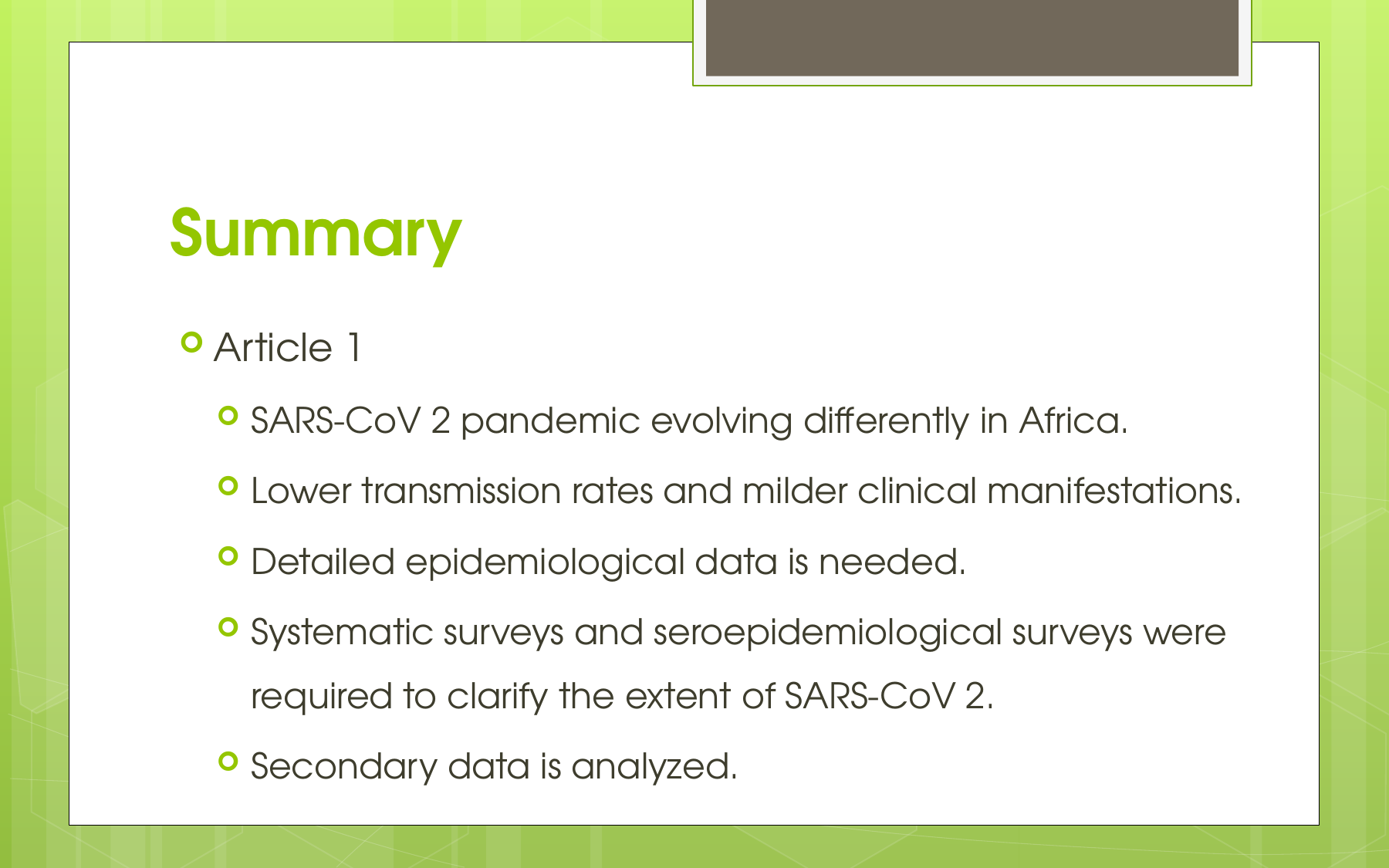

# Summary
Article 1
SARS-CoV 2 pandemic evolving differently in Africa.
Lower transmission rates and milder clinical manifestations.
Detailed epidemiological data is needed.
Systematic surveys and seroepidemiological surveys were required to clarify the extent of SARS-CoV 2.
Secondary data is analyzed.